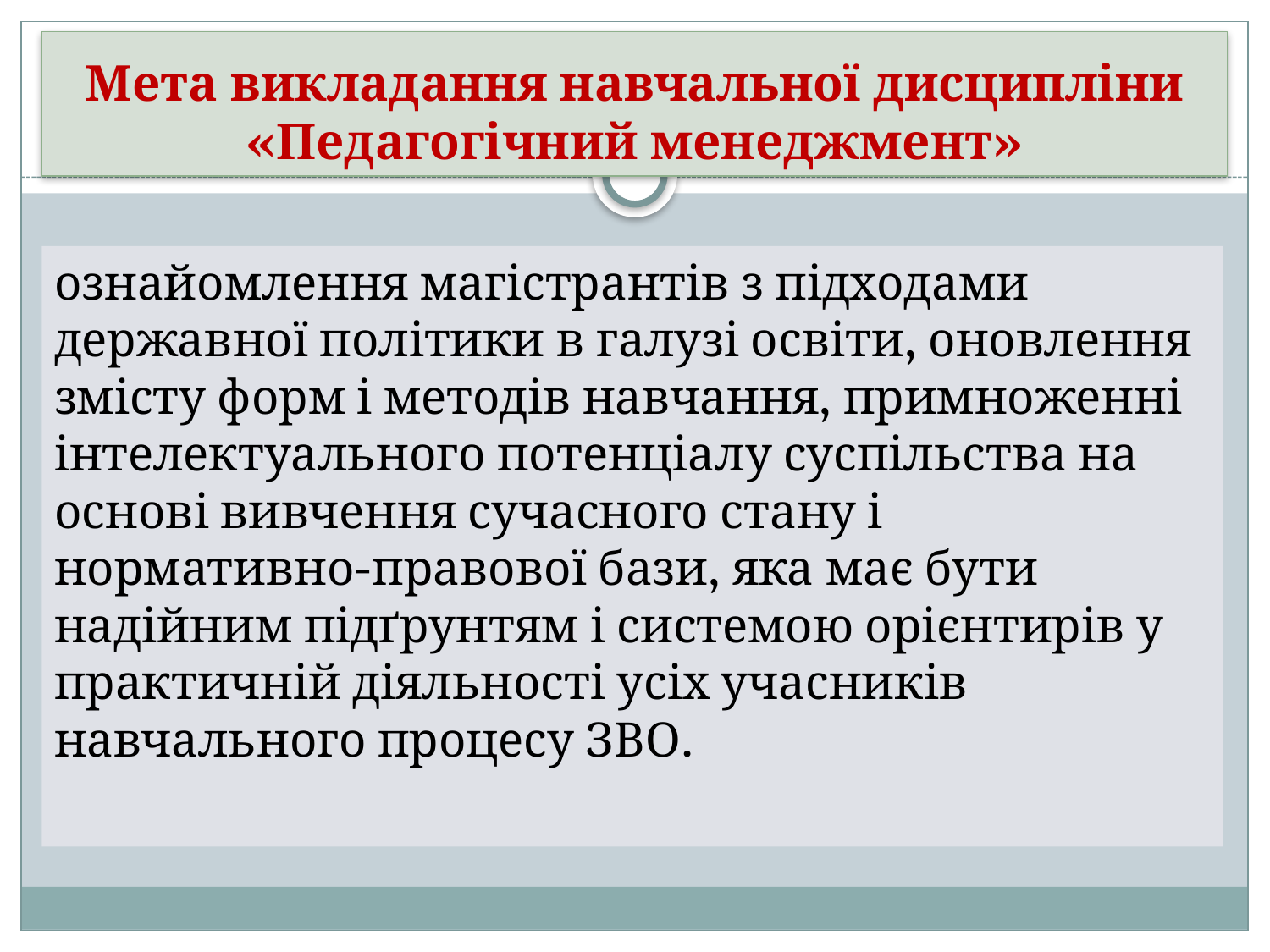

# Мета викладання навчальної дисципліни «Педагогічний менеджмент»
ознайомлення магістрантів з підходами державної політики в галузі освіти, оновлення змісту форм і методів навчання, примноженні інтелектуального потенціалу суспільства на основі вивчення сучасного стану і нормативно-правової бази, яка має бути надійним підґрунтям і системою орієнтирів у практичній діяльності усіх учасників навчального процесу ЗВО.